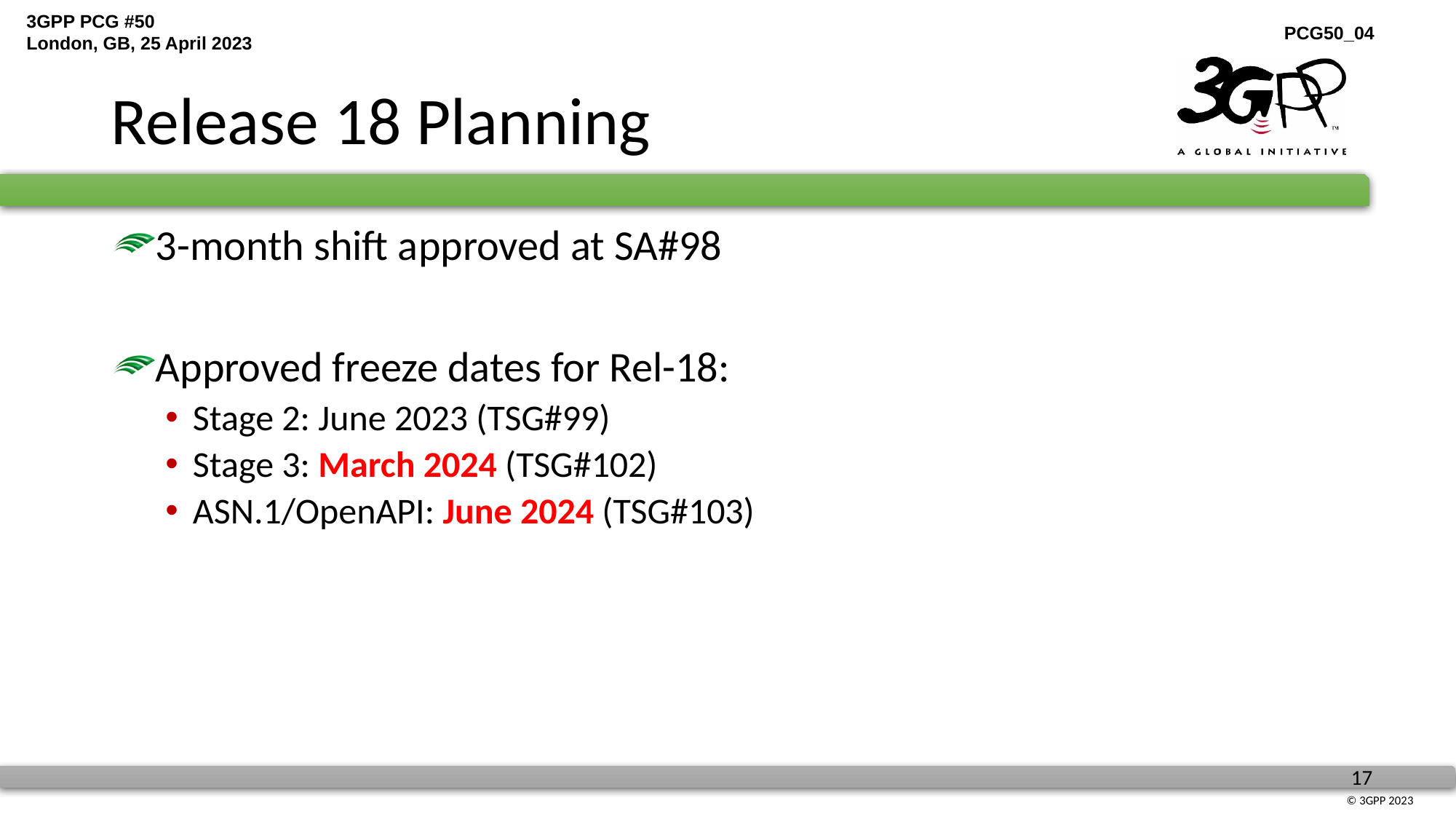

# Release 18 Planning
3-month shift approved at SA#98

Approved freeze dates for Rel-18:
Stage 2: June 2023 (TSG#99)
Stage 3: March 2024 (TSG#102)
ASN.1/OpenAPI: June 2024 (TSG#103)